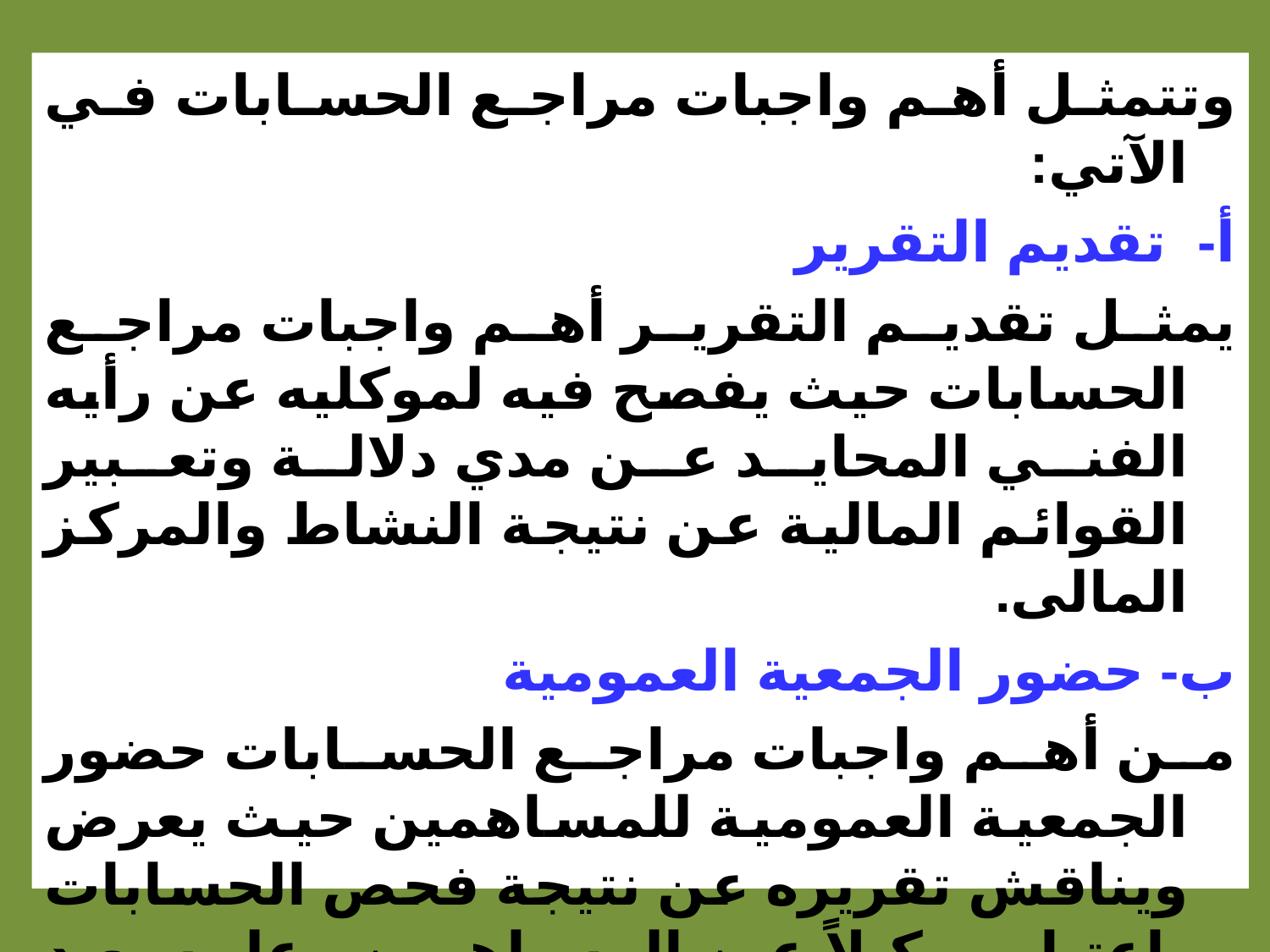

وتتمثل أهم واجبات مراجع الحسابات في الآتي:
أ-  تقديم التقرير
يمثل تقديم التقرير أهم واجبات مراجع الحسابات حيث يفصح فيه لموكليه عن رأيه الفني المحايد عن مدي دلالة وتعبير القوائم المالية عن نتيجة النشاط والمركز المالى.
ب- حضور الجمعية العمومية
من أهم واجبات مراجع الحسابات حضور الجمعية العمومية للمساهمين حيث يعرض ويناقش تقريره عن نتيجة فحص الحسابات باعتباره وكيلاً عن المساهمين وعليه بعد تلاوة تقريره هذا الرد على استفسارات وأسئلة المساهمين.